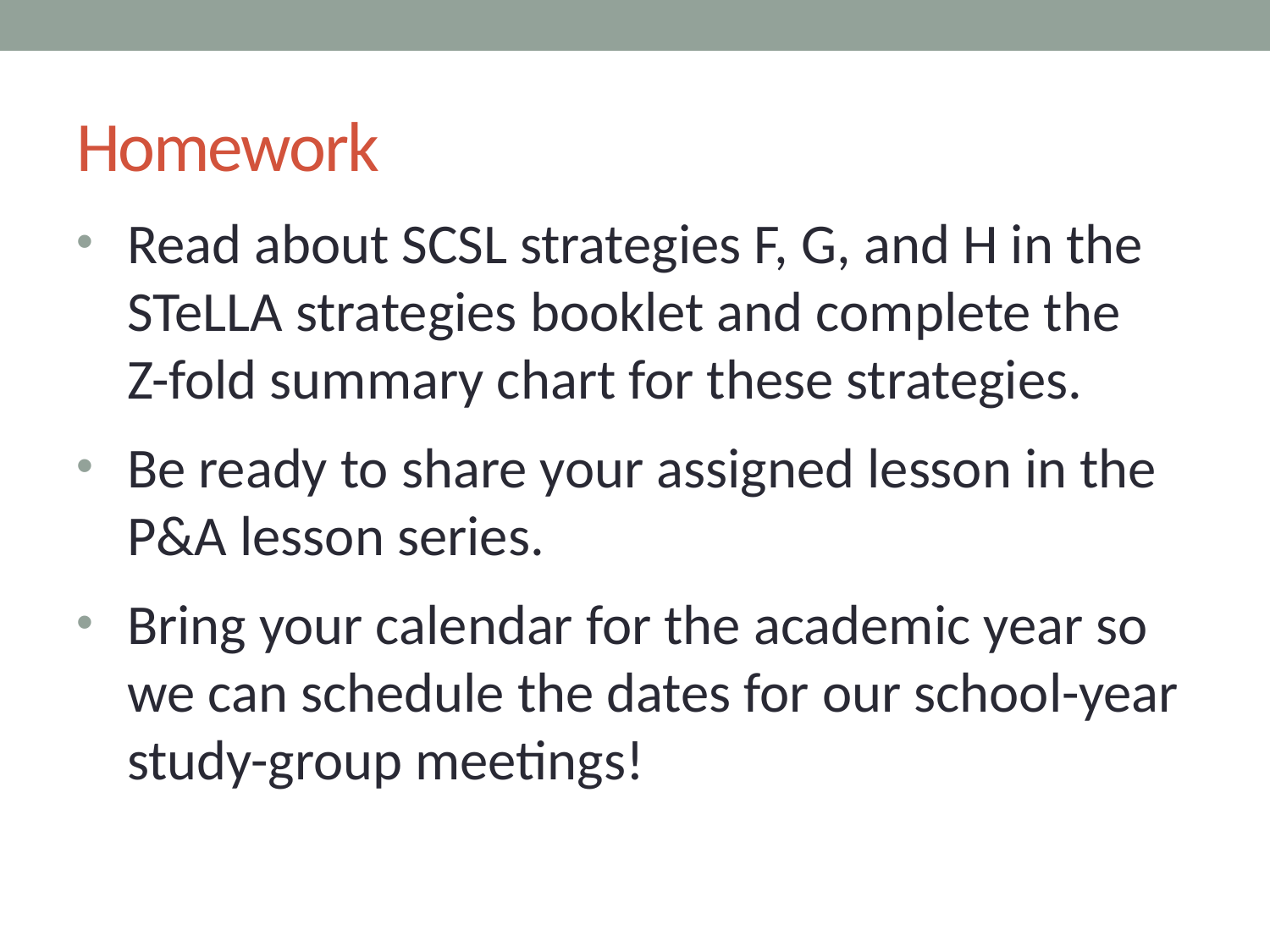

# Homework
Read about SCSL strategies F, G, and H in the STeLLA strategies booklet and complete the
Z-fold summary chart for these strategies.
Be ready to share your assigned lesson in the P&A lesson series.
Bring your calendar for the academic year so we can schedule the dates for our school-year study-group meetings!